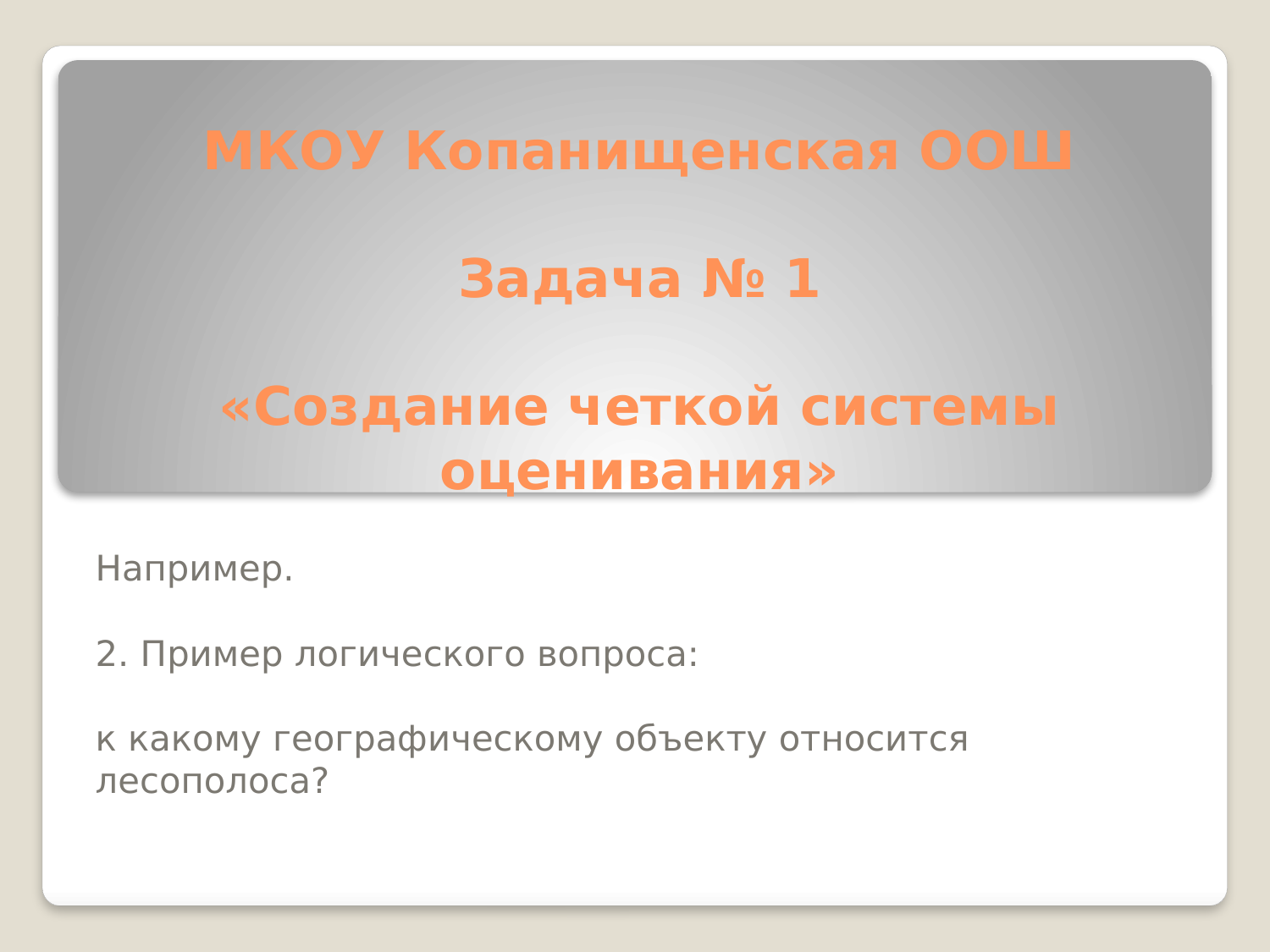

# МКОУ Копанищенская ООШ Задача № 1 «Создание четкой системы оценивания»
Например.

2. Пример логического вопроса:

к какому географическому объекту относится лесополоса?